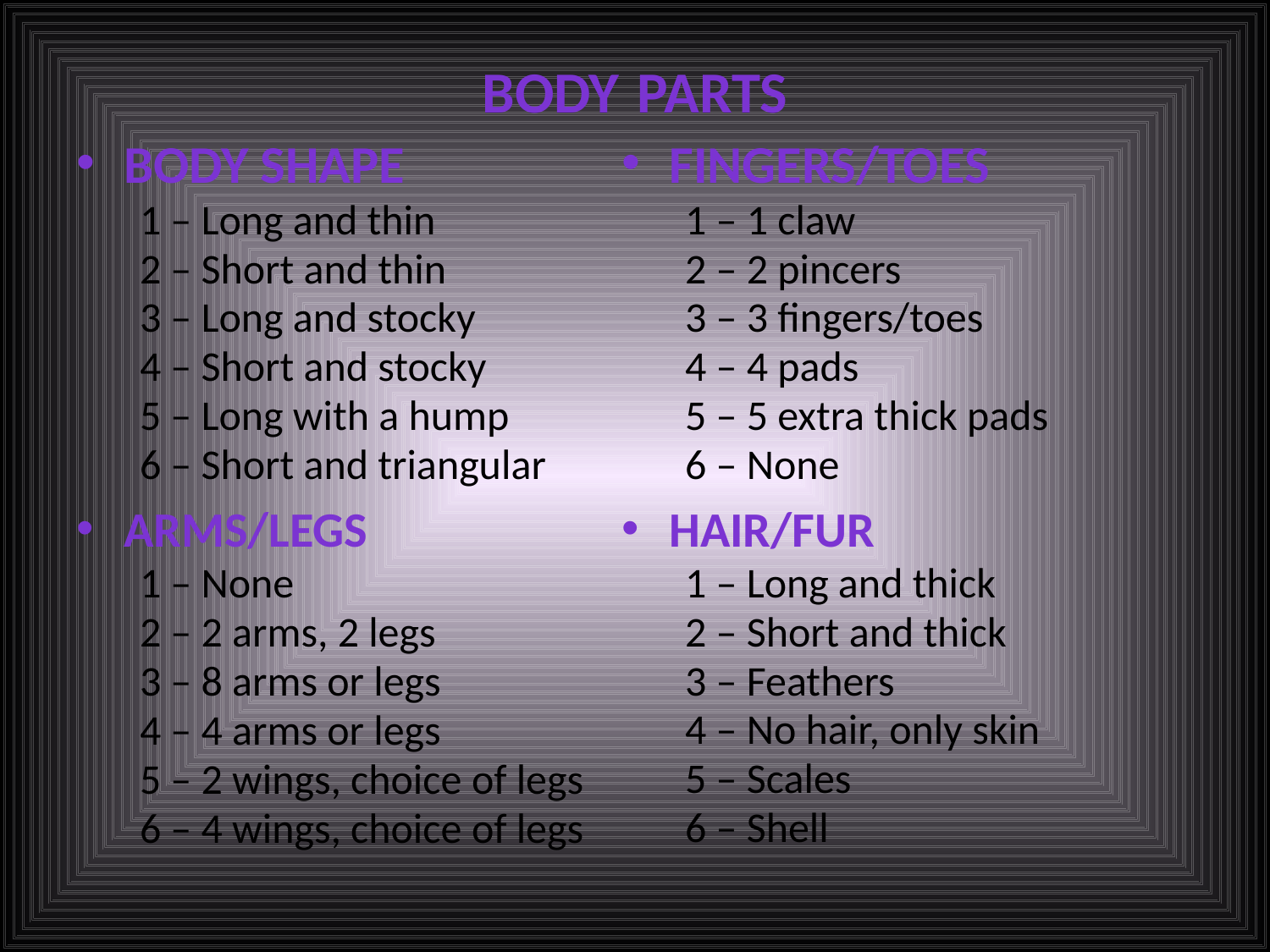

# Body Parts
Body shape
1 – Long and thin
2 – Short and thin
3 – Long and stocky
4 – Short and stocky
5 – Long with a hump
6 – Short and triangular
Arms/legs
1 – None
2 – 2 arms, 2 legs
3 – 8 arms or legs
4 – 4 arms or legs
5 – 2 wings, choice of legs
6 – 4 wings, choice of legs

Fingers/toes
1 – 1 claw
2 – 2 pincers
3 – 3 fingers/toes
4 – 4 pads
5 – 5 extra thick pads
6 – None
Hair/fur
1 – Long and thick
2 – Short and thick
3 – Feathers
4 – No hair, only skin
5 – Scales
6 – Shell